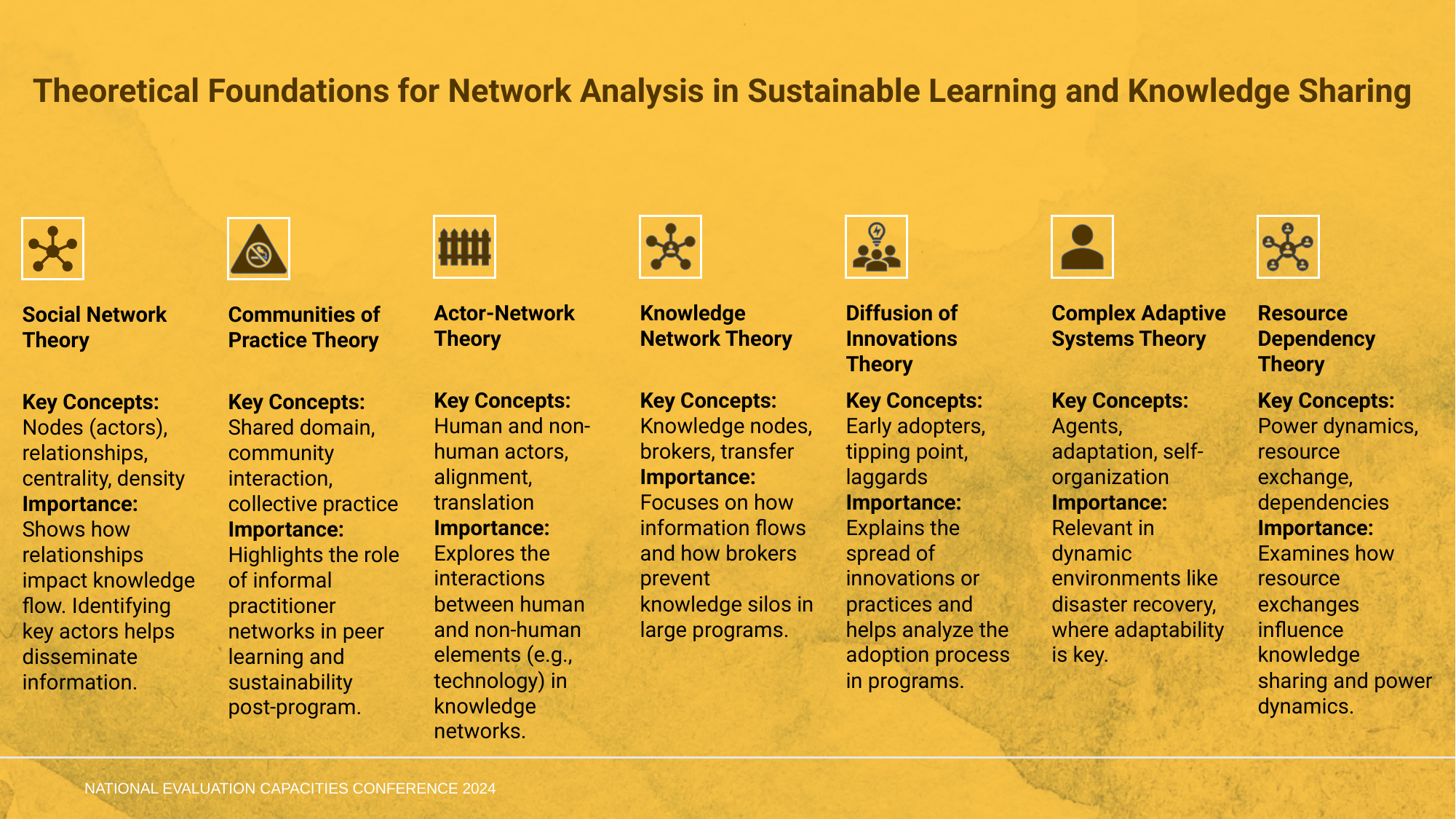

# Theoretical Foundations for Network Analysis in Sustainable Learning and Knowledge Sharing
Social Network Theory
Key Concepts: Nodes (actors), relationships, centrality, density
Importance: Shows how relationships impact knowledge flow. Identifying key actors helps disseminate information.
Communities of Practice Theory
Key Concepts: Shared domain, community interaction, collective practice
Importance: Highlights the role of informal practitioner networks in peer learning and sustainability post-program.
Actor-Network Theory
Key Concepts: Human and non-human actors, alignment, translation
Importance: Explores the interactions between human and non-human elements (e.g., technology) in knowledge networks.
Knowledge Network Theory
Key Concepts: Knowledge nodes, brokers, transfer
Importance: Focuses on how information flows and how brokers prevent knowledge silos in large programs.
Diffusion of Innovations Theory
Key Concepts: Early adopters, tipping point, laggards
Importance: Explains the spread of innovations or practices and helps analyze the adoption process in programs.
Complex Adaptive Systems Theory
Key Concepts: Agents, adaptation, self-organization
Importance: Relevant in dynamic environments like disaster recovery, where adaptability is key.
Resource Dependency Theory
Key Concepts: Power dynamics, resource exchange, dependencies
Importance: Examines how resource exchanges influence knowledge sharing and power dynamics.